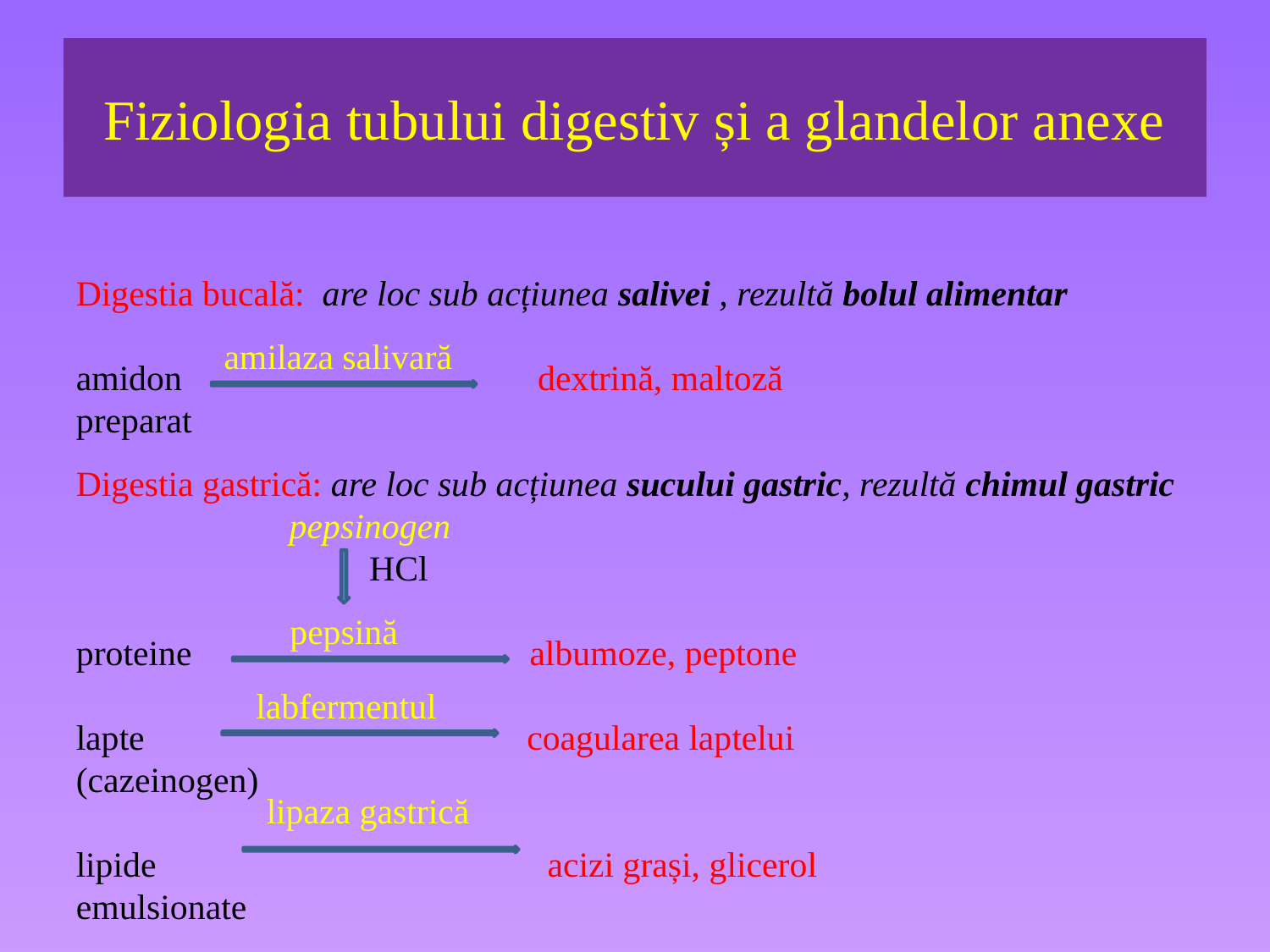

# Fiziologia tubului digestiv și a glandelor anexe
Digestia bucală:  are loc sub acțiunea salivei , rezultă bolul alimentar

amidon                                        dextrină, maltoză
preparat

amilaza salivară

Digestia gastrică: are loc sub acțiunea sucului gastric, rezultă chimul gastric
                        pepsinogen
                                 HCl

proteine                                      albumoze, peptone

lapte                                           coagularea laptelui
(cazeinogen)

lipide                                            acizi grași, glicerol
emulsionate

     pepsină

labfermentul

lipaza gastrică